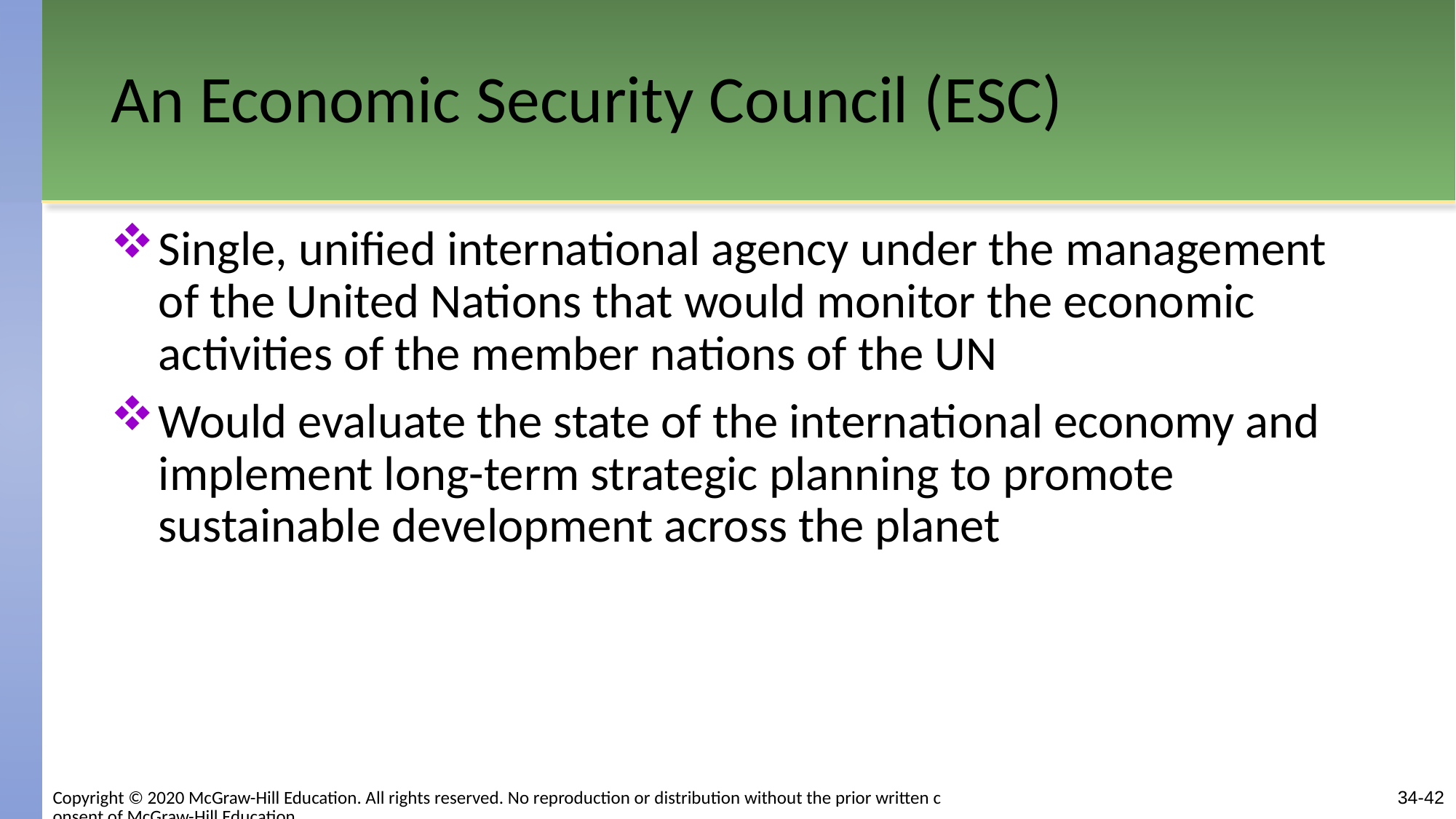

# An Economic Security Council (ESC)
Single, unified international agency under the management of the United Nations that would monitor the economic activities of the member nations of the UN
Would evaluate the state of the international economy and implement long-term strategic planning to promote sustainable development across the planet

Copyright © 2020 McGraw-Hill Education. All rights reserved. No reproduction or distribution without the prior written consent of McGraw-Hill Education.
34-42